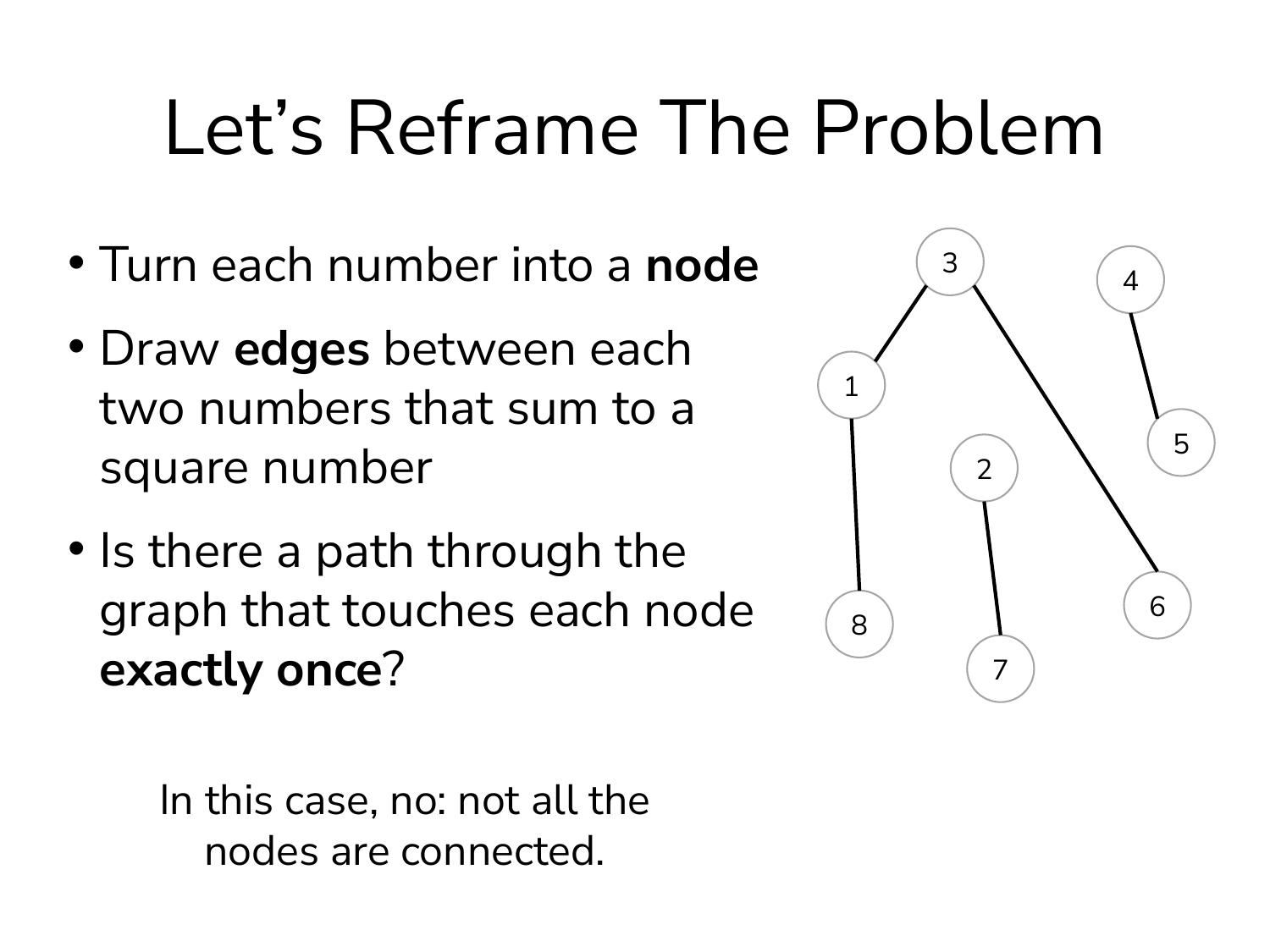

# Let’s Reframe The Problem
Turn each number into a node
Draw edges between each two numbers that sum to a square number
Is there a path through the graph that touches each node exactly once?
3
4
1
5
2
6
8
7
In this case, no: not all the nodes are connected.